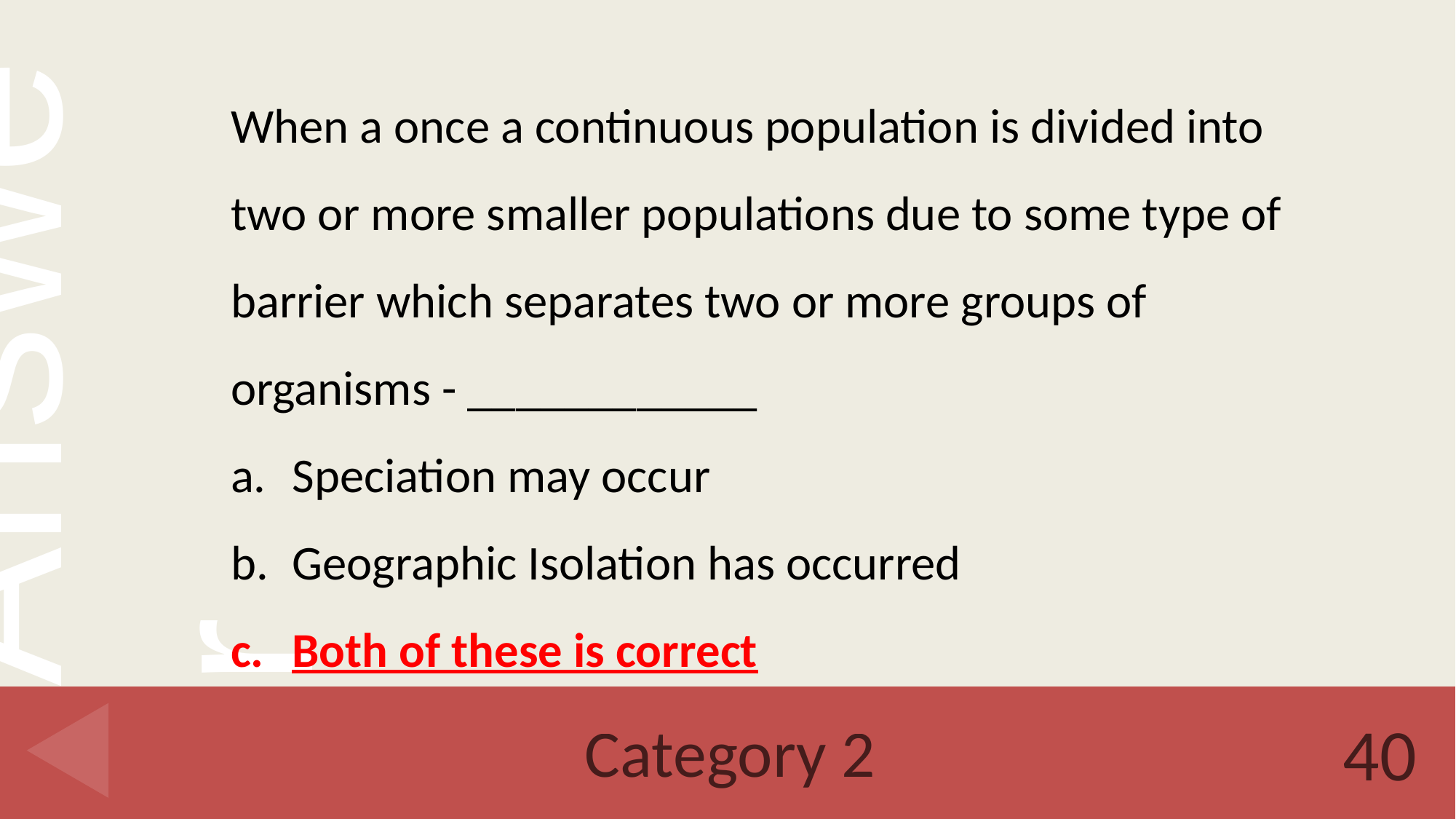

When a once a continuous population is divided into two or more smaller populations due to some type of barrier which separates two or more groups of organisms - ____________
Speciation may occur
Geographic Isolation has occurred
Both of these is correct
# Category 2
40